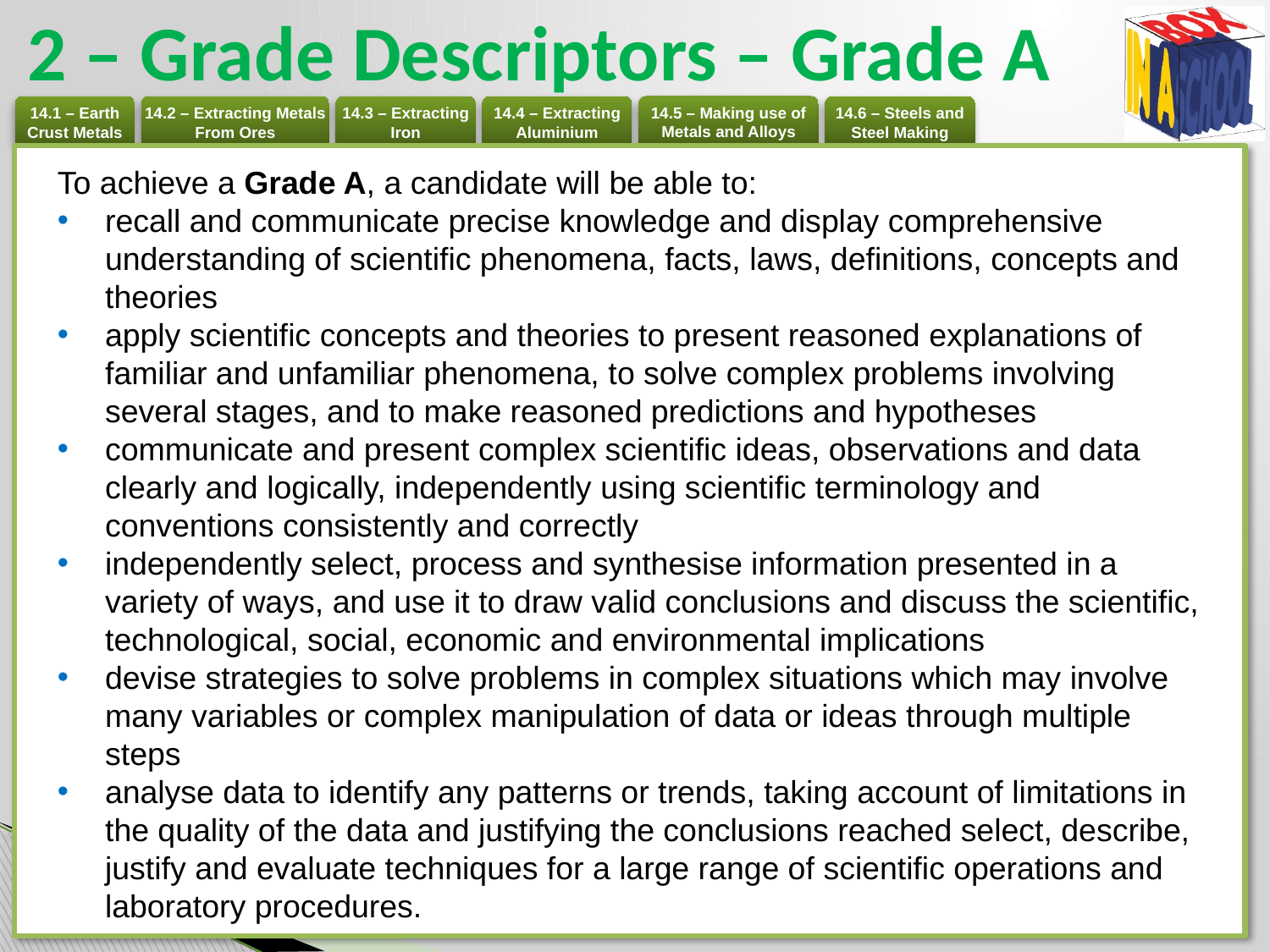

# 2 – Grade Descriptors – Grade A
To achieve a Grade A, a candidate will be able to:
recall and communicate precise knowledge and display comprehensive understanding of scientific phenomena, facts, laws, definitions, concepts and theories
apply scientific concepts and theories to present reasoned explanations of familiar and unfamiliar phenomena, to solve complex problems involving several stages, and to make reasoned predictions and hypotheses
communicate and present complex scientific ideas, observations and data clearly and logically, independently using scientific terminology and conventions consistently and correctly
independently select, process and synthesise information presented in a variety of ways, and use it to draw valid conclusions and discuss the scientific, technological, social, economic and environmental implications
devise strategies to solve problems in complex situations which may involve many variables or complex manipulation of data or ideas through multiple steps
analyse data to identify any patterns or trends, taking account of limitations in the quality of the data and justifying the conclusions reached select, describe, justify and evaluate techniques for a large range of scientific operations and laboratory procedures.